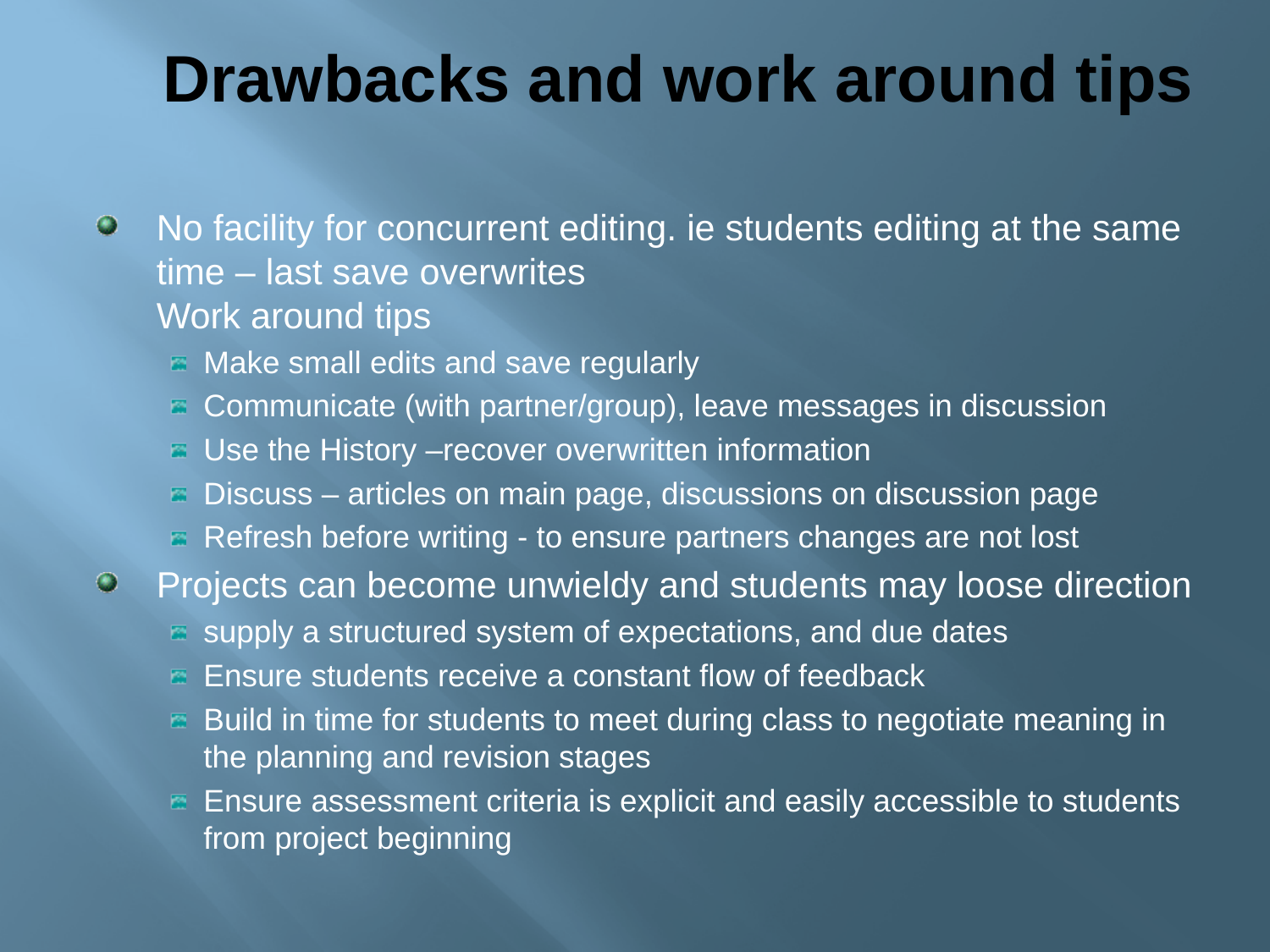

# Drawbacks and work around tips
No facility for concurrent editing. ie students editing at the same time – last save overwrites
Work around tips
Make small edits and save regularly
Communicate (with partner/group), leave messages in discussion
Use the History –recover overwritten information
Discuss – articles on main page, discussions on discussion page
Refresh before writing - to ensure partners changes are not lost
Projects can become unwieldy and students may loose direction
supply a structured system of expectations, and due dates
Ensure students receive a constant flow of feedback
Build in time for students to meet during class to negotiate meaning in the planning and revision stages
Ensure assessment criteria is explicit and easily accessible to students from project beginning